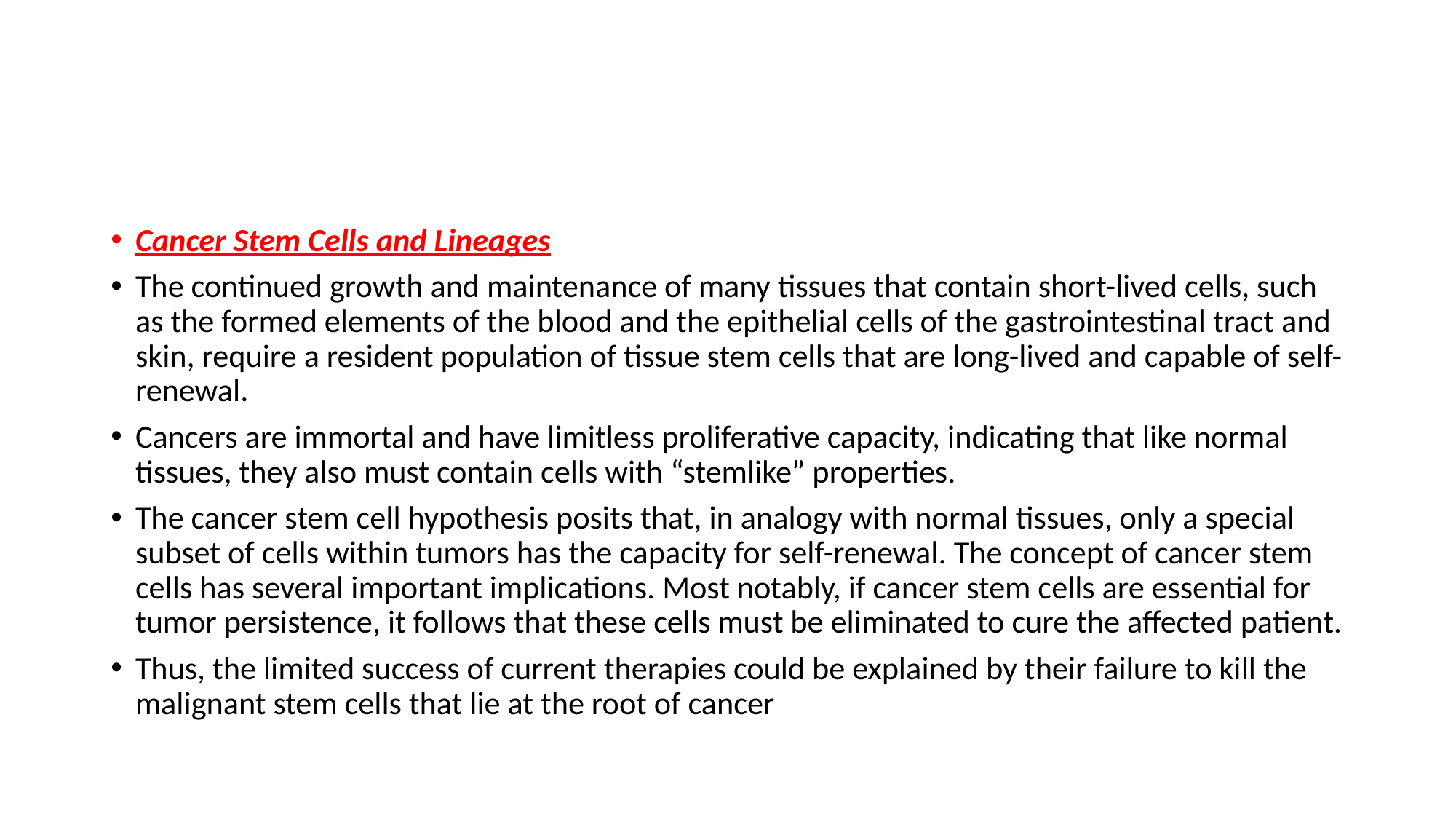

#
Cancer Stem Cells and Lineages
The continued growth and maintenance of many tissues that contain short-lived cells, such as the formed elements of the blood and the epithelial cells of the gastrointestinal tract and skin, require a resident population of tissue stem cells that are long-lived and capable of self-renewal.
Cancers are immortal and have limitless proliferative capacity, indicating that like normal tissues, they also must contain cells with “stemlike” properties.
The cancer stem cell hypothesis posits that, in analogy with normal tissues, only a special subset of cells within tumors has the capacity for self-renewal. The concept of cancer stem cells has several important implications. Most notably, if cancer stem cells are essential for tumor persistence, it follows that these cells must be eliminated to cure the affected patient.
Thus, the limited success of current therapies could be explained by their failure to kill the malignant stem cells that lie at the root of cancer